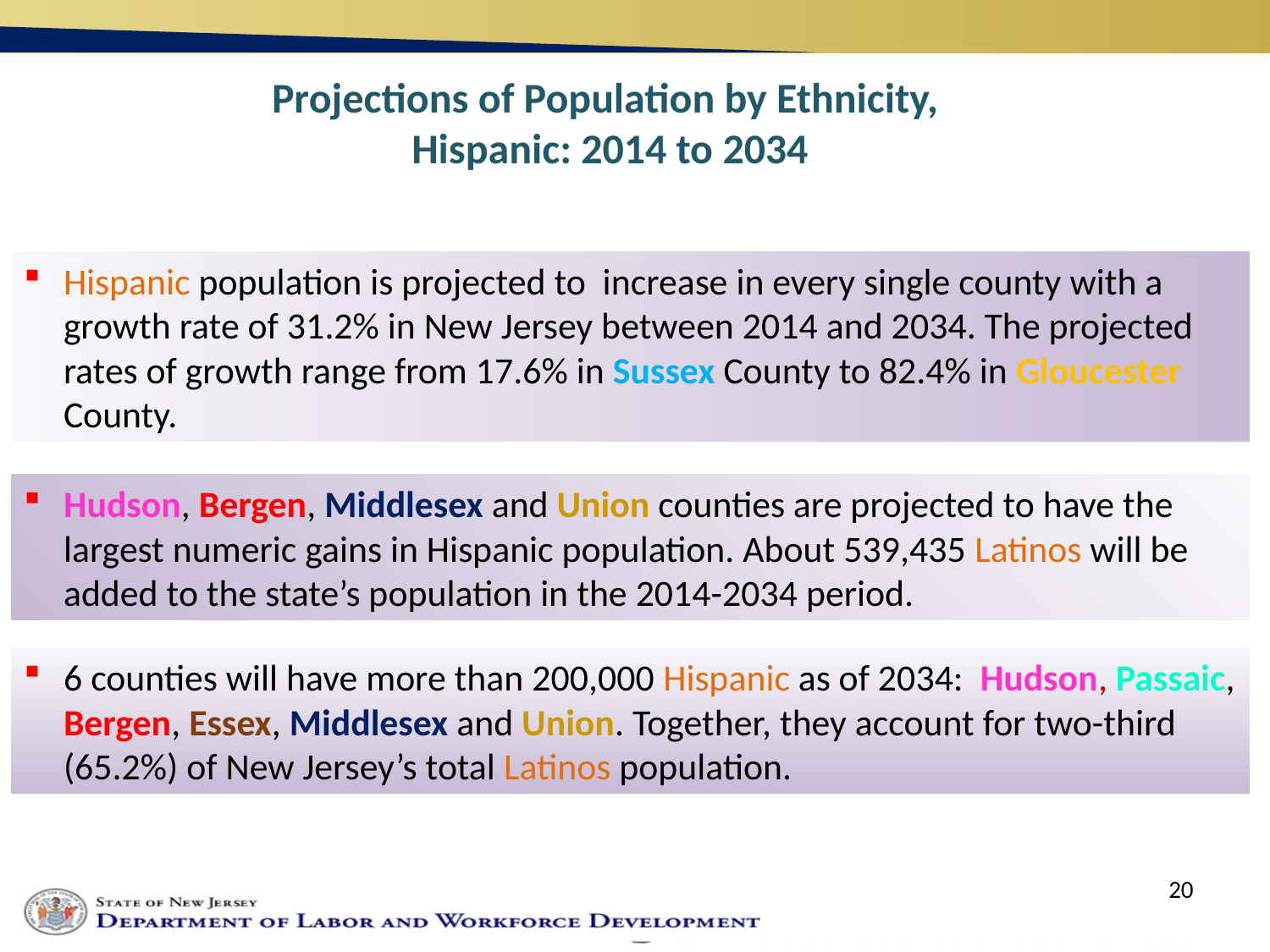

Projections of Population by Ethnicity,
Hispanic: 2014 to 2034
Hispanic population is projected to  increase in every single county with a growth rate of 31.2% in New Jersey between 2014 and 2034. The projected rates of growth range from 17.6% in Sussex County to 82.4% in Gloucester County.
Hudson, Bergen, Middlesex and Union counties are projected to have the largest numeric gains in Hispanic population. About 539,435 Latinos will be added to the state’s population in the 2014-2034 period.
6 counties will have more than 200,000 Hispanic as of 2034:  Hudson, Passaic, Bergen, Essex, Middlesex and Union. Together, they account for two-third (65.2%) of New Jersey’s total Latinos population.
20